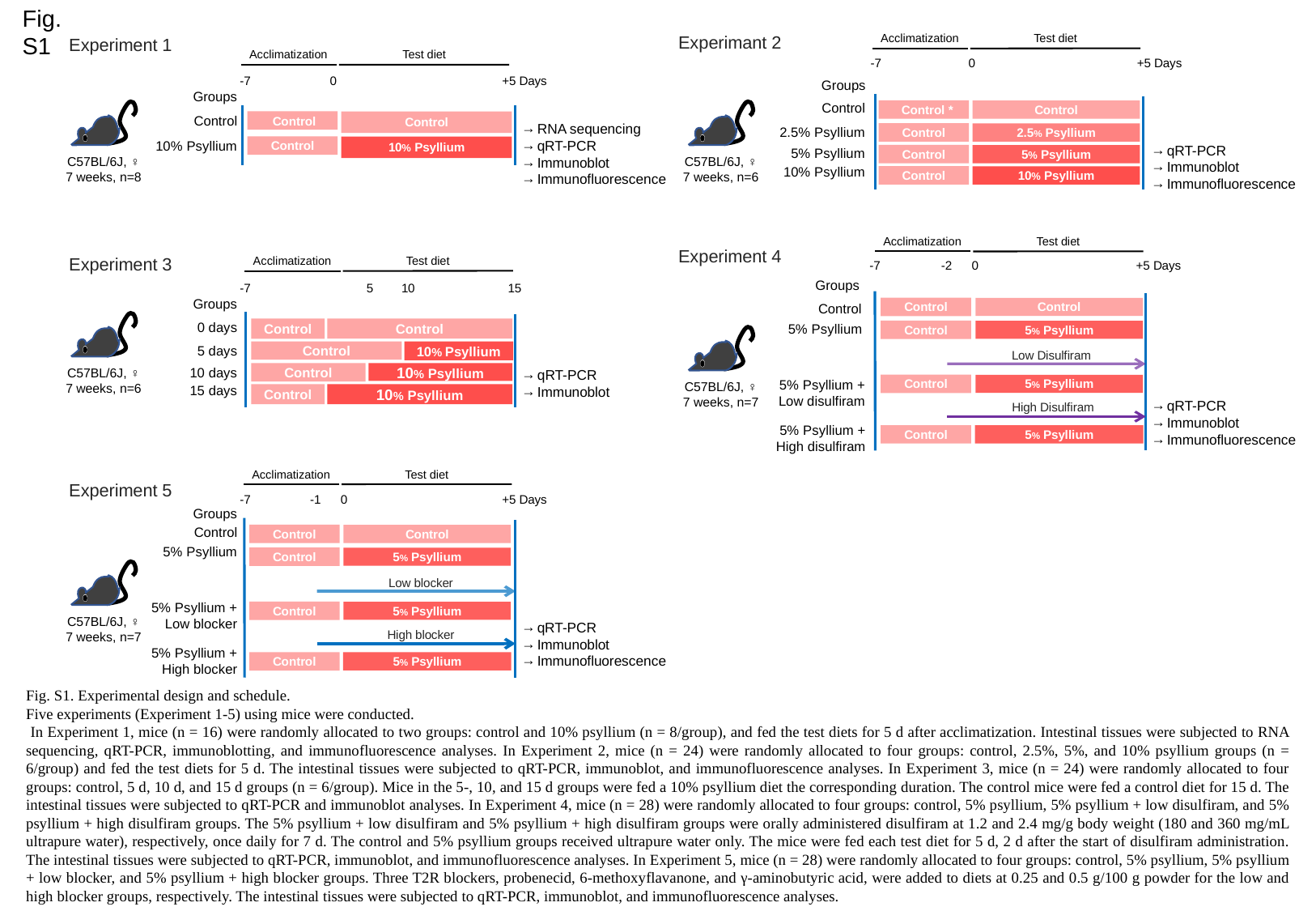

Fig. S1
Experimant 2
Acclimatization
Test diet
Experiment 1
Acclimatization
Test diet
-7
0
+5 Days
-7
0
+5 Days
Groups
Groups
Control
  Control *
Control

Control
  Control
Control
RNA sequencing
qRT-PCR
Immunoblot
Immunofluorescence
2.5% Psyllium
Control
2.5% Psyllium
10% Psyllium
qRT-PCR
Immunoblot
Immunofluorescence
Control
10% Psyllium
5% Psyllium
Control
5% Psyllium
C57BL/6J, ♀
7 weeks, n=8
C57BL/6J, ♀
7 weeks, n=6
10% Psyllium
Control
10% Psyllium
Acclimatization
Test diet
Experiment 4
Experiment 3
Acclimatization
Test diet
-7
 -2
 0
+5 Days
Groups
-7
5
10
15
Groups
Control
Control
Control
0 days

5% Psyllium
Control
Control
Control
5% Psyllium

5 days
Control
10% Psyllium
Low Disulfiram
10 days
C57BL/6J, ♀
7 weeks, n=6
qRT-PCR
Immunoblot
Control
10% Psyllium
5% Psyllium +
 Low disulfiram
C57BL/6J, ♀
7 weeks, n=7
Control
5% Psyllium
15 days
Control
10% Psyllium
qRT-PCR
Immunoblot
Immunofluorescence
High Disulfiram
5% Psyllium +
High disulfiram
Control
5% Psyllium
Acclimatization
Test diet
Experiment 5
-7
 -1
 0
+5 Days
Groups
Control
Control
Control
5% Psyllium
Control
5% Psyllium

Low blocker
5% Psyllium +
 Low blocker
Control
5% Psyllium
C57BL/6J, ♀
7 weeks, n=7
qRT-PCR
Immunoblot
Immunofluorescence
High blocker
5% Psyllium +
High blocker
Control
5% Psyllium
Fig. S1. Experimental design and schedule.
Five experiments (Experiment 1-5) using mice were conducted.
 In Experiment 1, mice (n = 16) were randomly allocated to two groups: control and 10% psyllium (n = 8/group), and fed the test diets for 5 d after acclimatization. Intestinal tissues were subjected to RNA sequencing, qRT-PCR, immunoblotting, and immunofluorescence analyses. In Experiment 2, mice (n = 24) were randomly allocated to four groups: control, 2.5%, 5%, and 10% psyllium groups (n = 6/group) and fed the test diets for 5 d. The intestinal tissues were subjected to qRT-PCR, immunoblot, and immunofluorescence analyses. In Experiment 3, mice (n = 24) were randomly allocated to four groups: control, 5 d, 10 d, and 15 d groups (n = 6/group). Mice in the 5-, 10, and 15 d groups were fed a 10% psyllium diet the corresponding duration. The control mice were fed a control diet for 15 d. The intestinal tissues were subjected to qRT-PCR and immunoblot analyses. In Experiment 4, mice (n = 28) were randomly allocated to four groups: control, 5% psyllium, 5% psyllium + low disulfiram, and 5% psyllium + high disulfiram groups. The 5% psyllium + low disulfiram and 5% psyllium + high disulfiram groups were orally administered disulfiram at 1.2 and 2.4 mg/g body weight (180 and 360 mg/mL ultrapure water), respectively, once daily for 7 d. The control and 5% psyllium groups received ultrapure water only. The mice were fed each test diet for 5 d, 2 d after the start of disulfiram administration. The intestinal tissues were subjected to qRT-PCR, immunoblot, and immunofluorescence analyses. In Experiment 5, mice (n = 28) were randomly allocated to four groups: control, 5% psyllium, 5% psyllium + low blocker, and 5% psyllium + high blocker groups. Three T2R blockers, probenecid, 6-methoxyflavanone, and γ-aminobutyric acid, were added to diets at 0.25 and 0.5 g/100 g powder for the low and high blocker groups, respectively. The intestinal tissues were subjected to qRT-PCR, immunoblot, and immunofluorescence analyses.